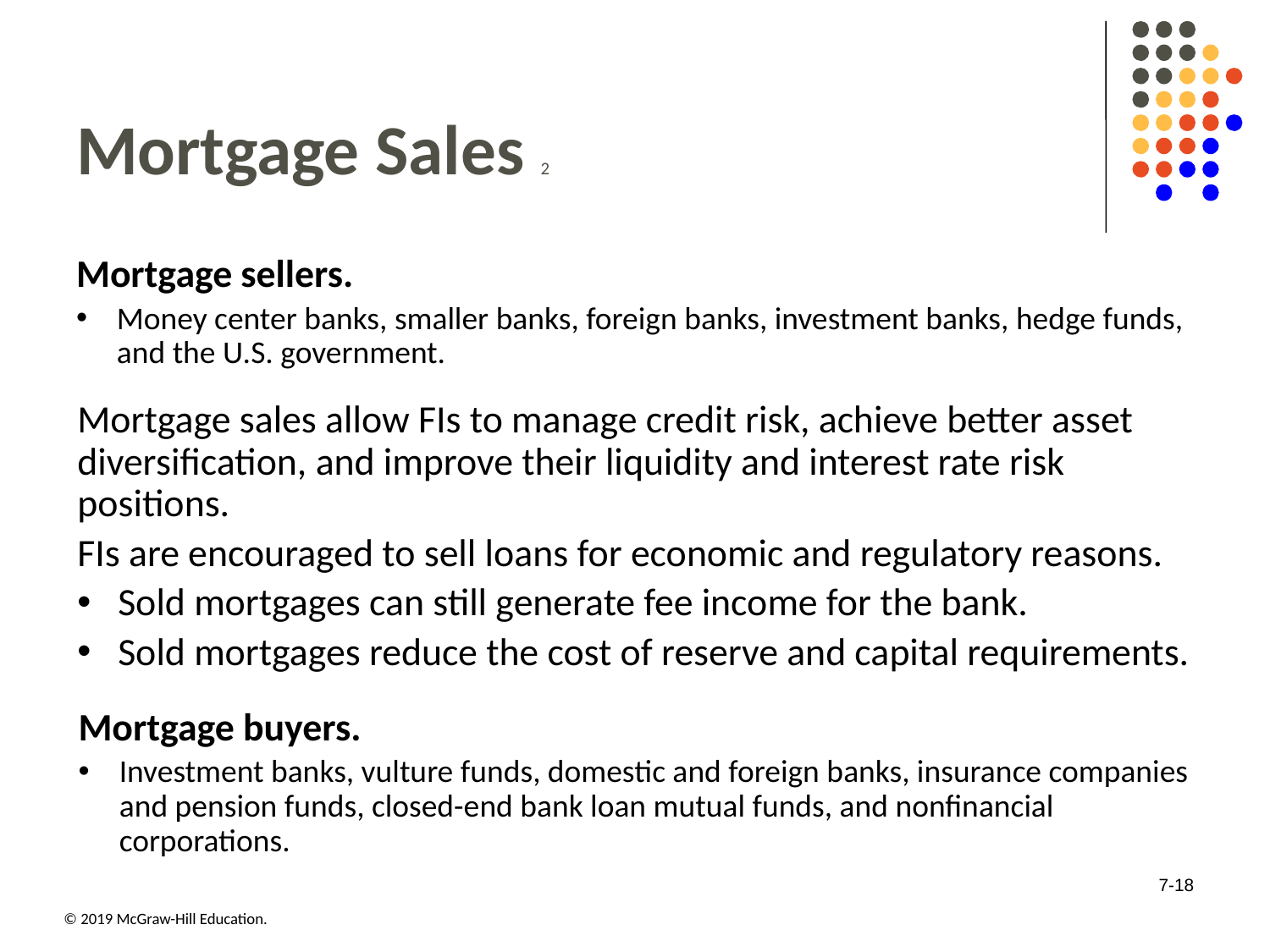

# Mortgage Sales 2
Mortgage sellers.
Money center banks, smaller banks, foreign banks, investment banks, hedge funds, and the U.S. government.
Mortgage sales allow FIs to manage credit risk, achieve better asset diversification, and improve their liquidity and interest rate risk positions.
FIs are encouraged to sell loans for economic and regulatory reasons.
Sold mortgages can still generate fee income for the bank.
Sold mortgages reduce the cost of reserve and capital requirements.
Mortgage buyers.
Investment banks, vulture funds, domestic and foreign banks, insurance companies and pension funds, closed-end bank loan mutual funds, and nonfinancial corporations.
7-18